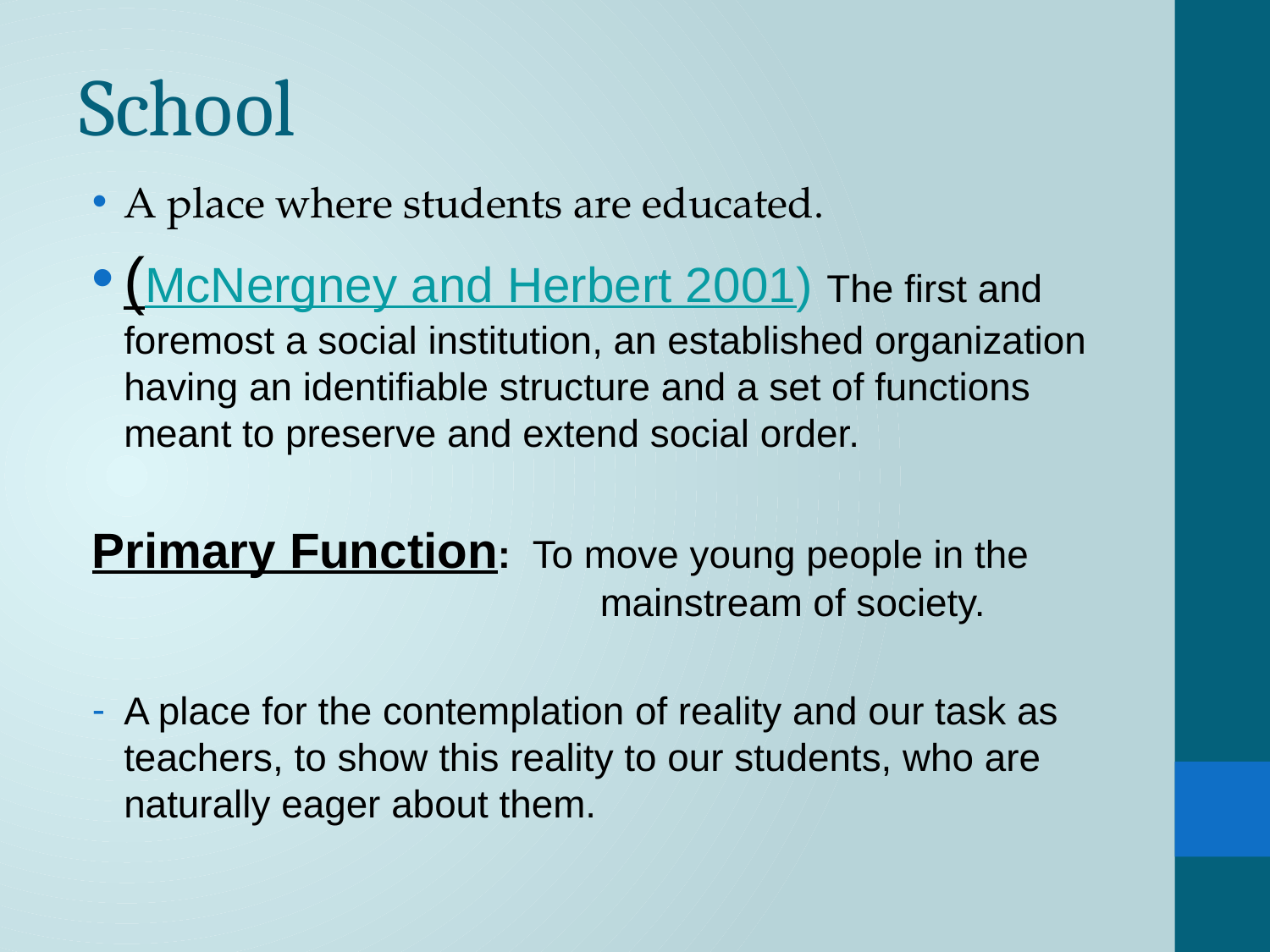

# School
A place where students are educated.
(McNergney and Herbert 2001) The first and foremost a social institution, an established organization having an identifiable structure and a set of functions meant to preserve and extend social order.

Primary Function:  To move young people in the 					mainstream of society.

A place for the contemplation of reality and our task as teachers, to show this reality to our students, who are naturally eager about them.